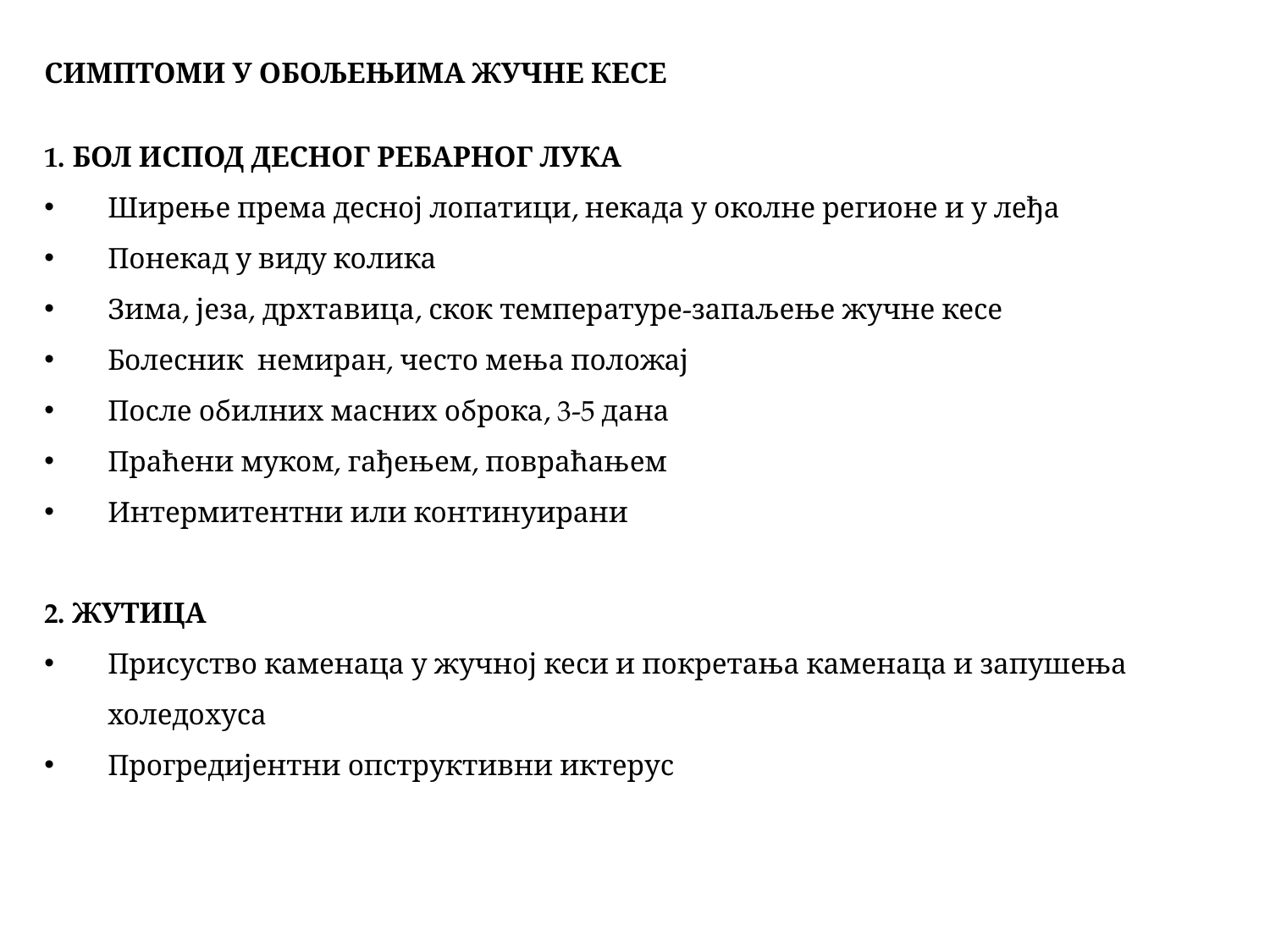

СИМПТОМИ У ОБОЉЕЊИМА ЖУЧНЕ КЕСЕ

1. БОЛ ИСПОД ДЕСНОГ РЕБАРНОГ ЛУКА
Ширење према десној лопатици, некада у околне регионе и у леђа
Понекад у виду колика
Зима, језа, дрхтавица, скок температуре-запаљење жучне кесе
Болесник  немиран, често мења положај
После обилних масних оброка, 3-5 дана
Праћени муком, гађењем, повраћањем
Интермитентни или континуирани

2. ЖУТИЦА
Присуство каменаца у жучној кеси и покретања каменаца и запушења холедохуса
Прогредијентни опструктивни иктерус